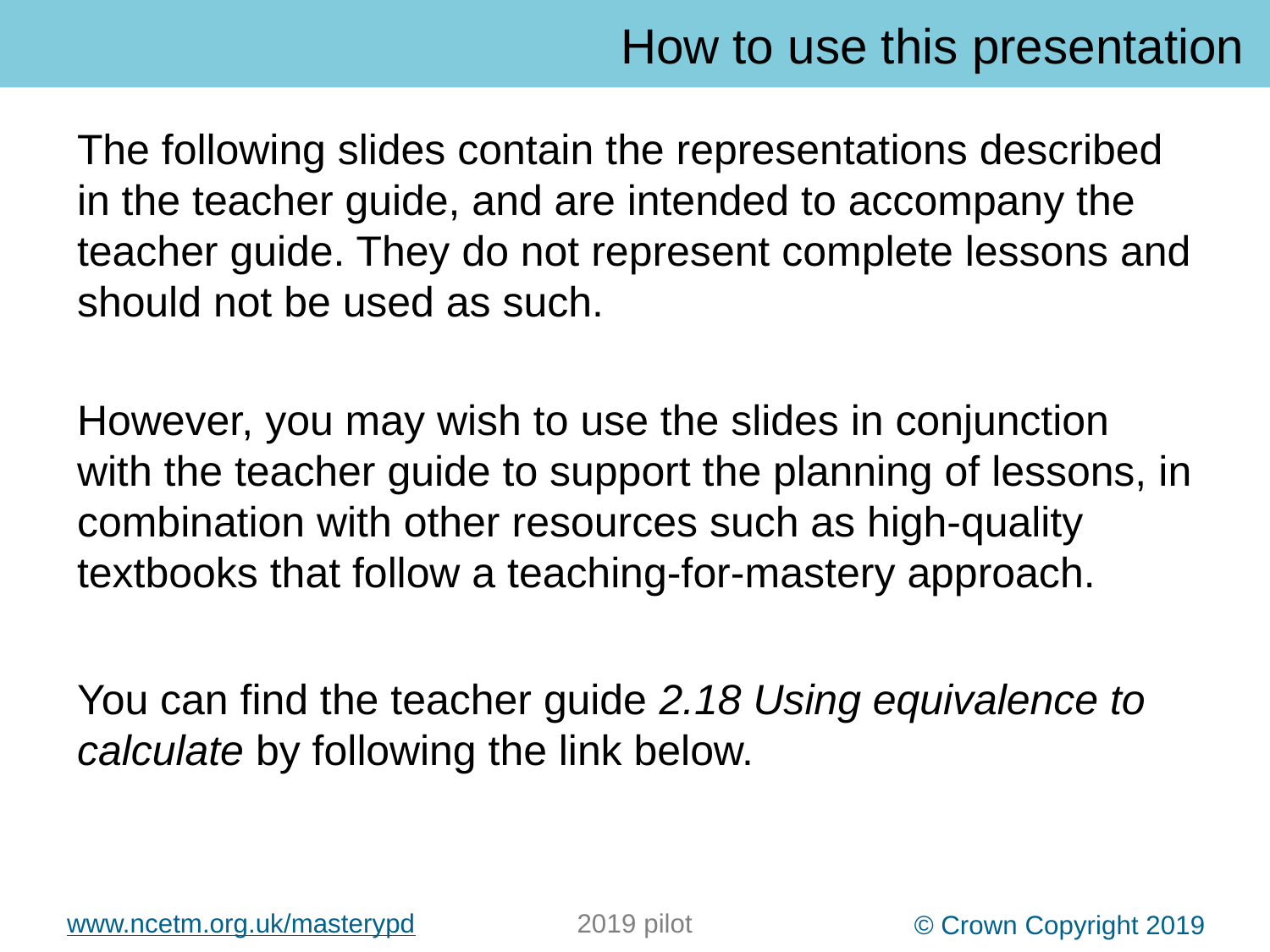

How to use this presentation
You can find the teacher guide 2.18 Using equivalence to calculate by following the link below.